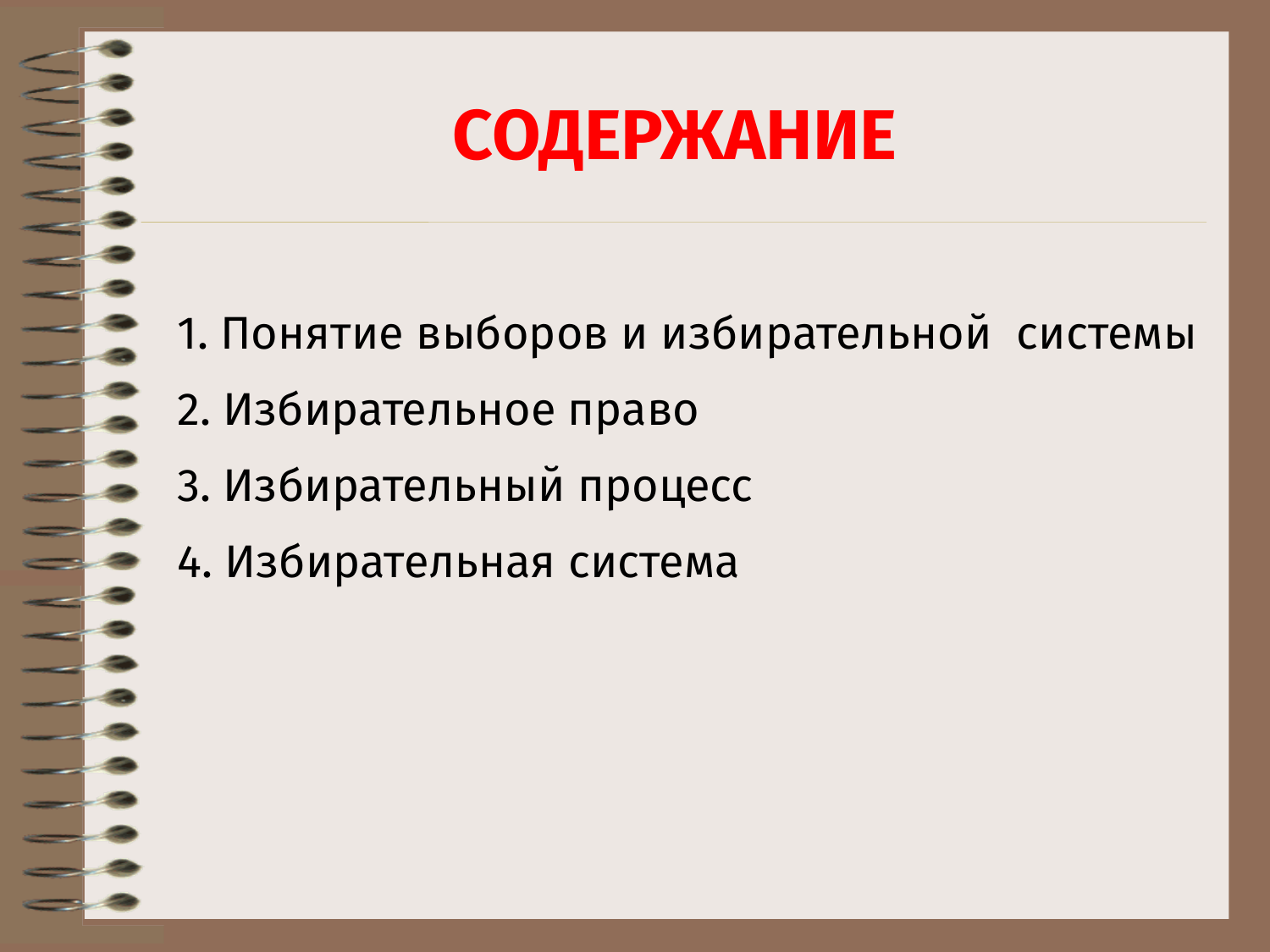

СОДЕРЖАНИЕ
1. Понятие выборов и избирательной  системы
2. Избирательное право
3. Избирательный процесс
4. Избирательная система